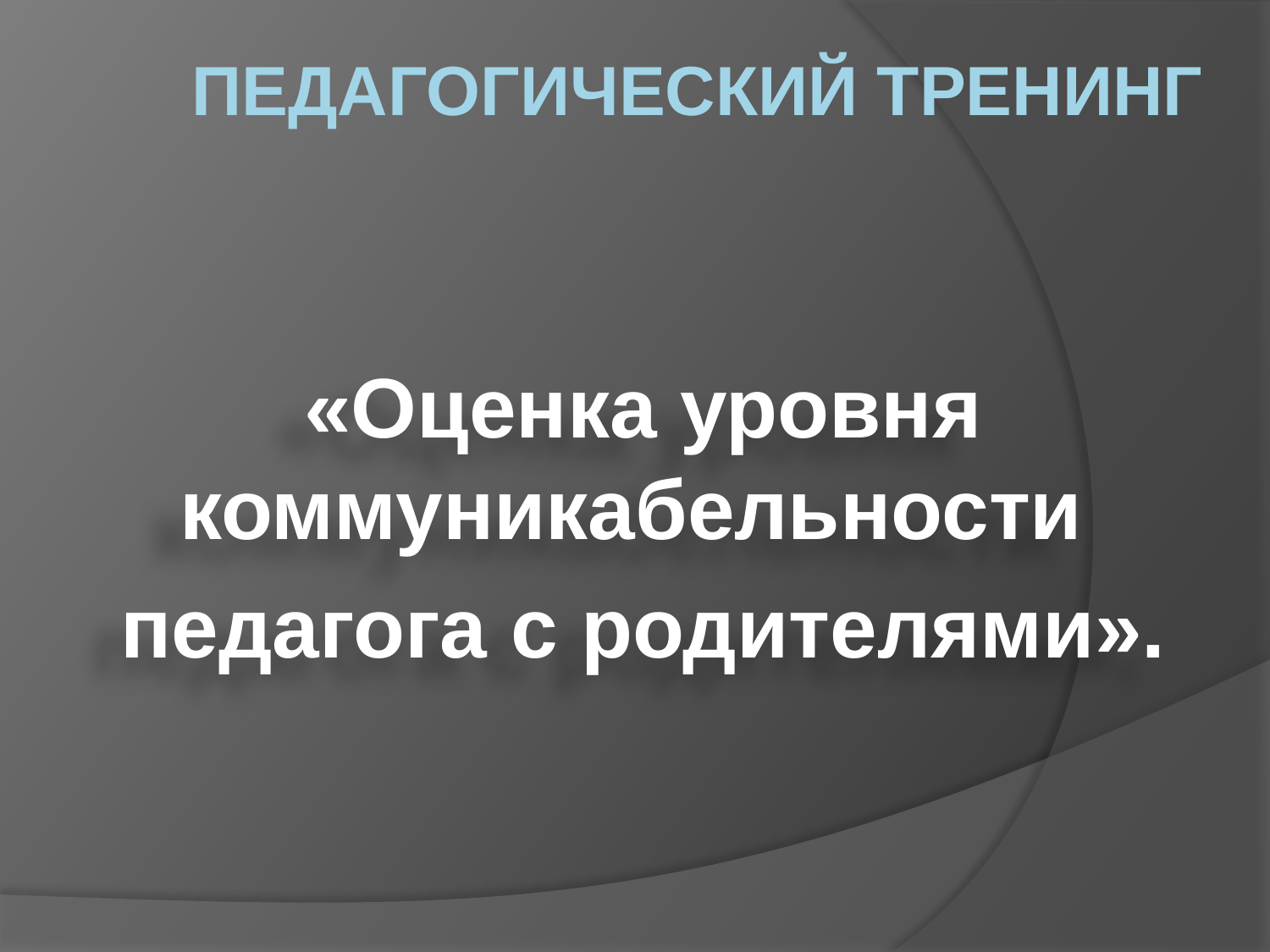

# Педагогический тренинг
«Оценка уровня коммуникабельности
педагога с родителями».